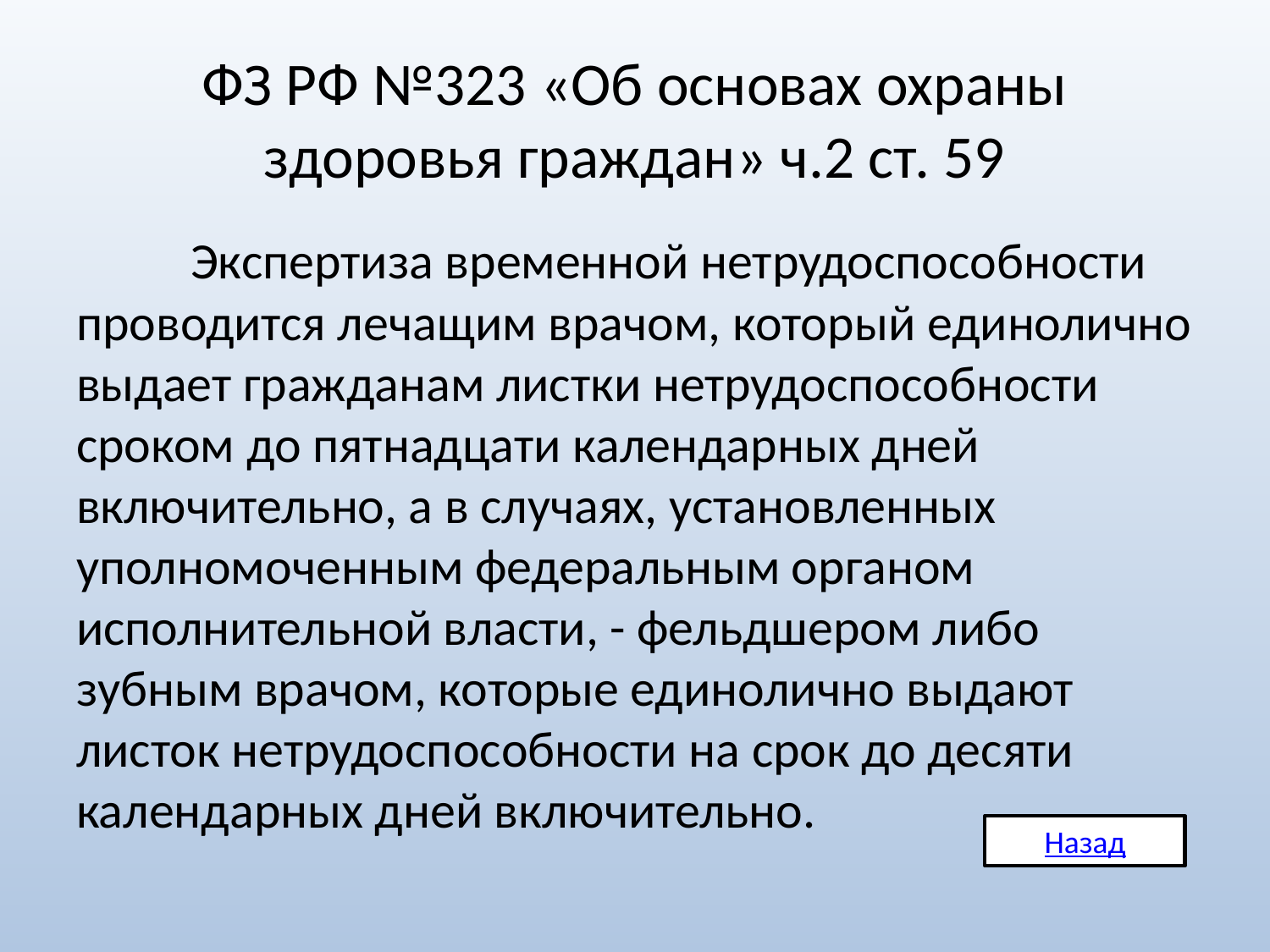

# ФЗ РФ №323 «Об основах охраны здоровья граждан» ч.2 ст. 59
	Экспертиза временной нетрудоспособности проводится лечащим врачом, который единолично выдает гражданам листки нетрудоспособности сроком до пятнадцати календарных дней включительно, а в случаях, установленных уполномоченным федеральным органом исполнительной власти, - фельдшером либо зубным врачом, которые единолично выдают листок нетрудоспособности на срок до десяти календарных дней включительно.
Назад